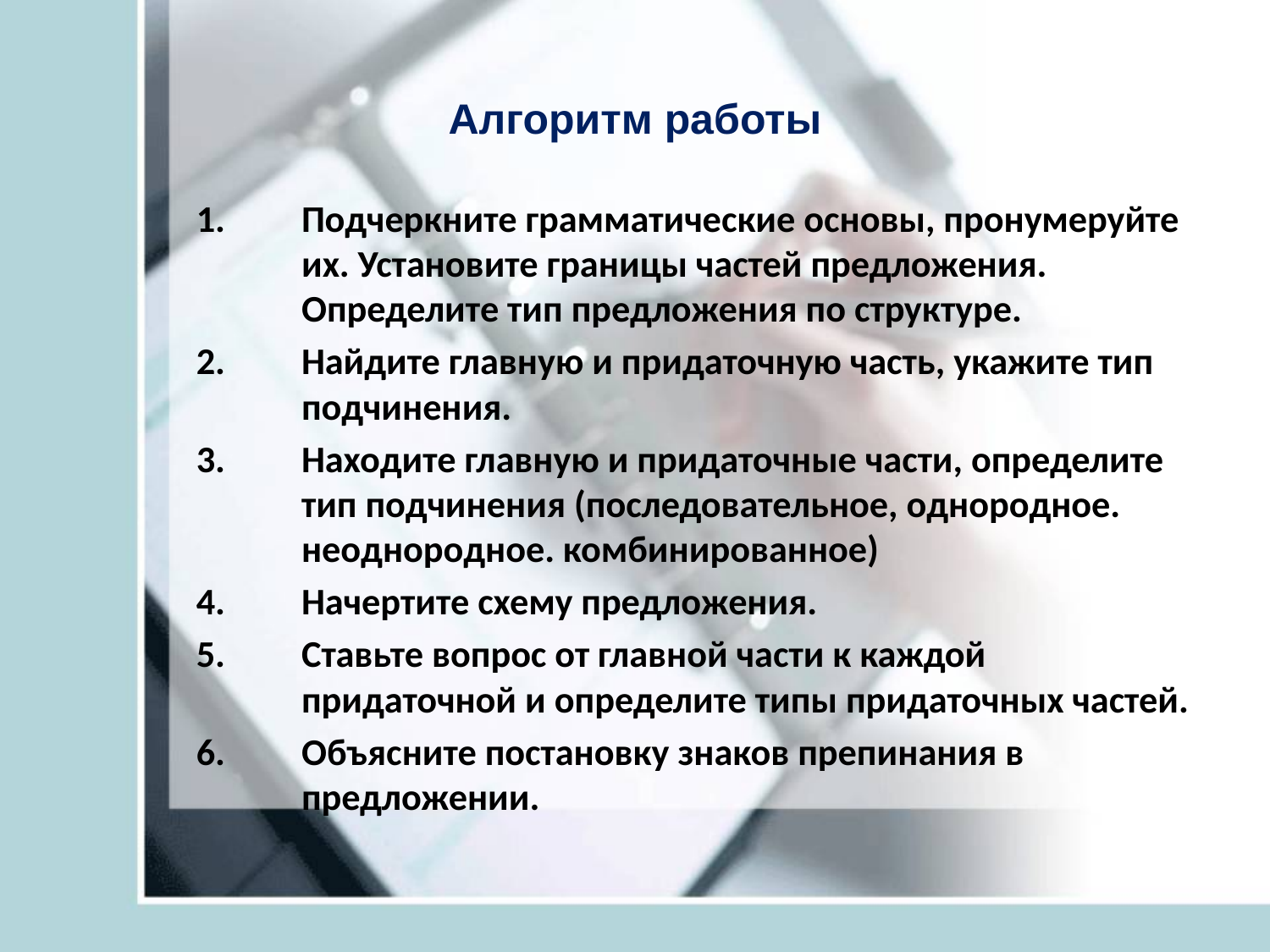

# Алгоритм работы
Подчеркните грамматические основы, пронумеруйте их. Установите границы частей предложения. Определите тип предложения по структуре.
Найдите главную и придаточную часть, укажите тип подчинения.
Находите главную и придаточные части, определите тип подчинения (последовательное, однородное. неоднородное. комбинированное)
Начертите схему предложения.
Ставьте вопрос от главной части к каждой придаточной и определите типы придаточных частей.
Объясните постановку знаков препинания в предложении.